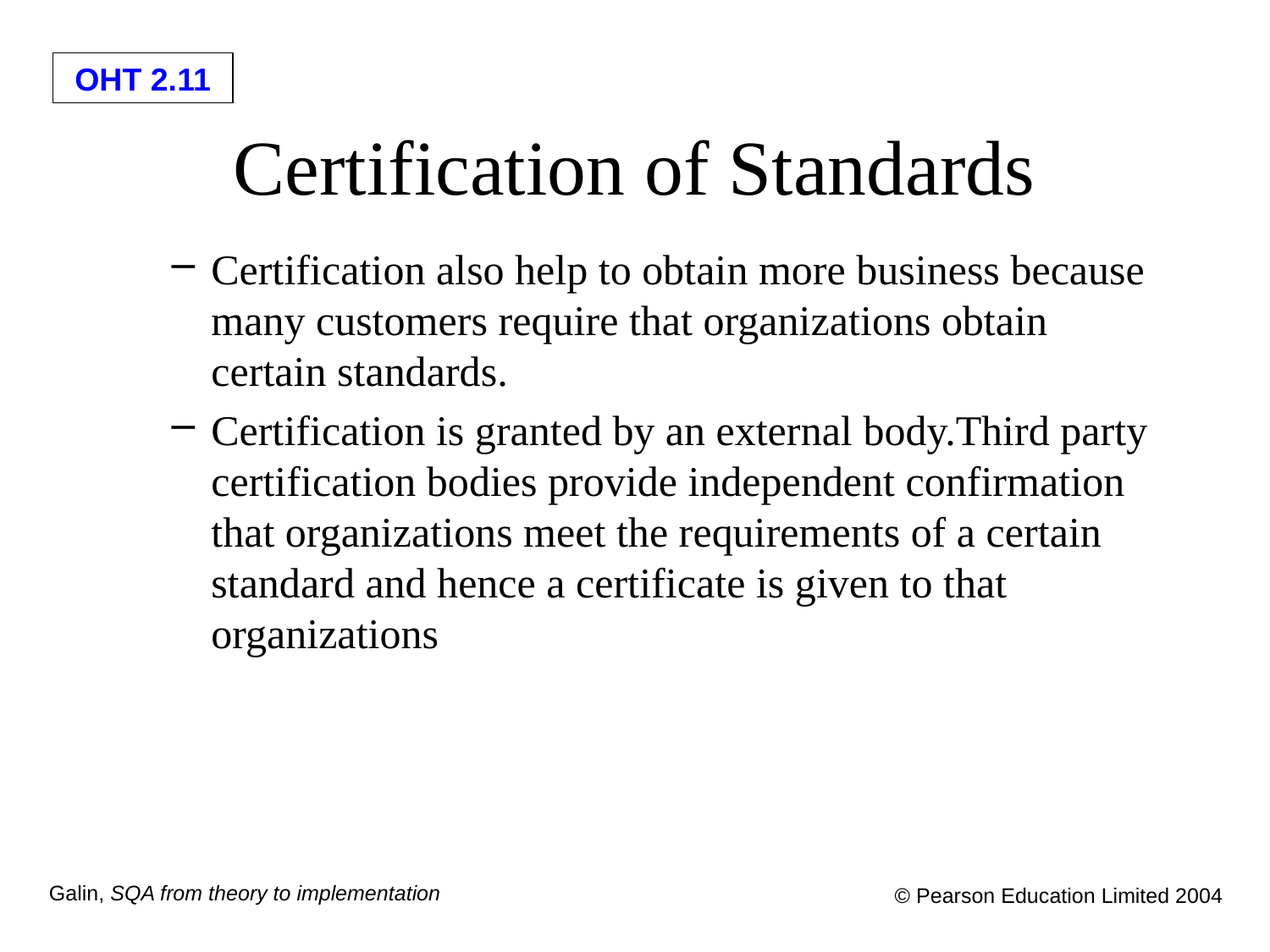

# Certification of Standards
Certification also help to obtain more business because many customers require that organizations obtain certain standards.
Certification is granted by an external body.Third party certification bodies provide independent confirmation that organizations meet the requirements of a certain standard and hence a certificate is given to that organizations